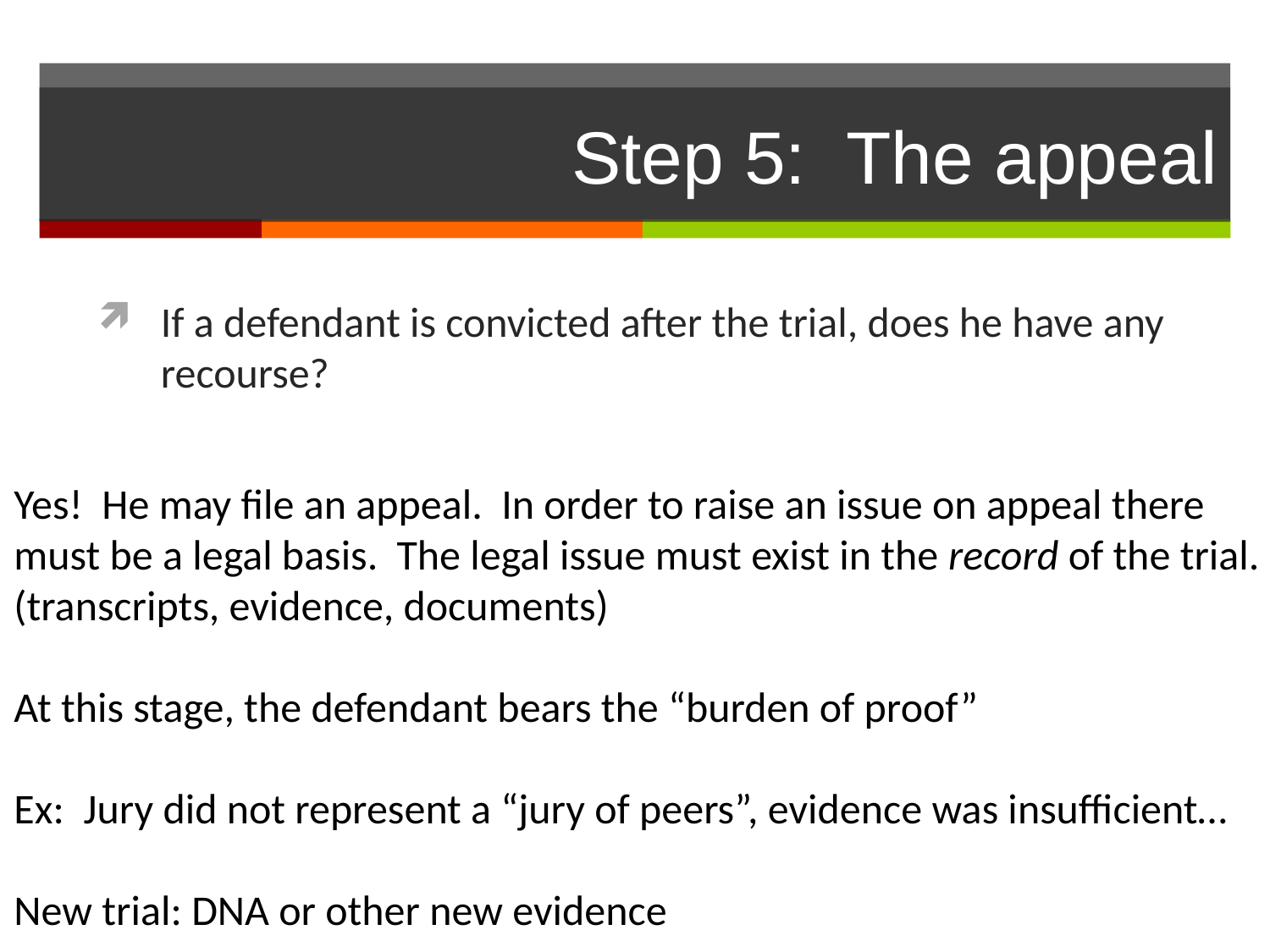

# Step 5:  The appeal
If a defendant is convicted after the trial, does he have any recourse?

Yes!  He may file an appeal.  In order to raise an issue on appeal there
must be a legal basis.  The legal issue must exist in the record of the trial.
(transcripts, evidence, documents)

At this stage, the defendant bears the “burden of proof”

Ex:  Jury did not represent a “jury of peers”, evidence was insufficient…

New trial: DNA or other new evidence